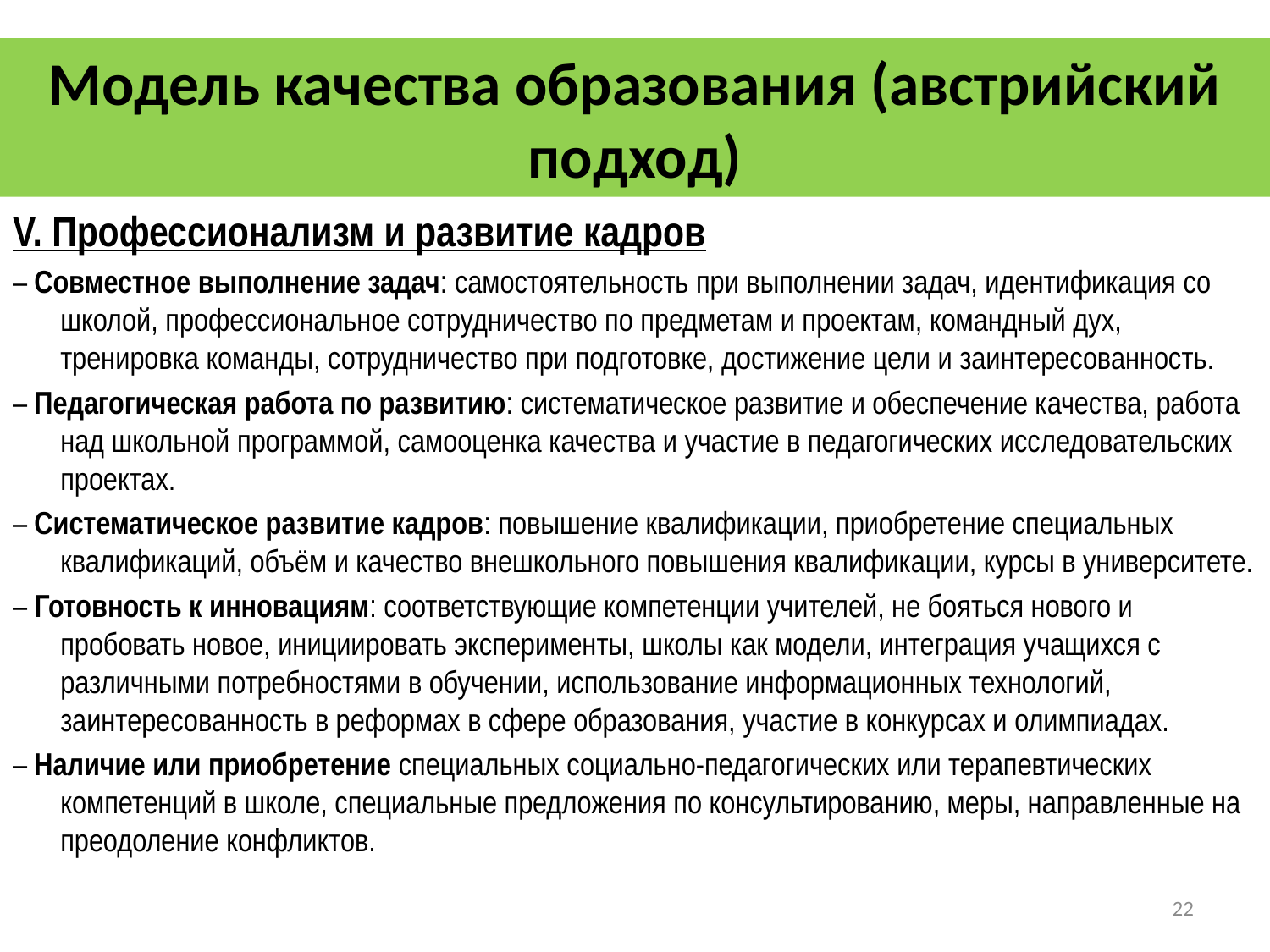

# Модель качества образования (австрийский подход)
V. Профессионализм и развитие кадров
– Совместное выполнение задач: самостоятельность при выполнении задач, идентификация со школой, профессиональное сотрудничество по предметам и проектам, командный дух, тренировка команды, сотрудничество при подготовке, достижение цели и заинтересованность.
– Педагогическая работа по развитию: систематическое развитие и обеспечение качества, работа над школьной программой, самооценка качества и участие в педагогических исследовательских проектах.
– Систематическое развитие кадров: повышение квалификации, приобретение специальных квалификаций, объём и качество внешкольного повышения квалификации, курсы в университете.
– Готовность к инновациям: соответствующие компетенции учителей, не бояться нового и пробовать новое, инициировать эксперименты, школы как модели, интеграция учащихся с различными потребностями в обучении, использование информационных технологий, заинтересованность в реформах в сфере образования, участие в конкурсах и олимпиадах.
– Наличие или приобретение специальных социально-педаго­гических или терапевтических компетенций в школе, специальные предложения по консультированию, меры, направленные на преодоление конфликтов.
22